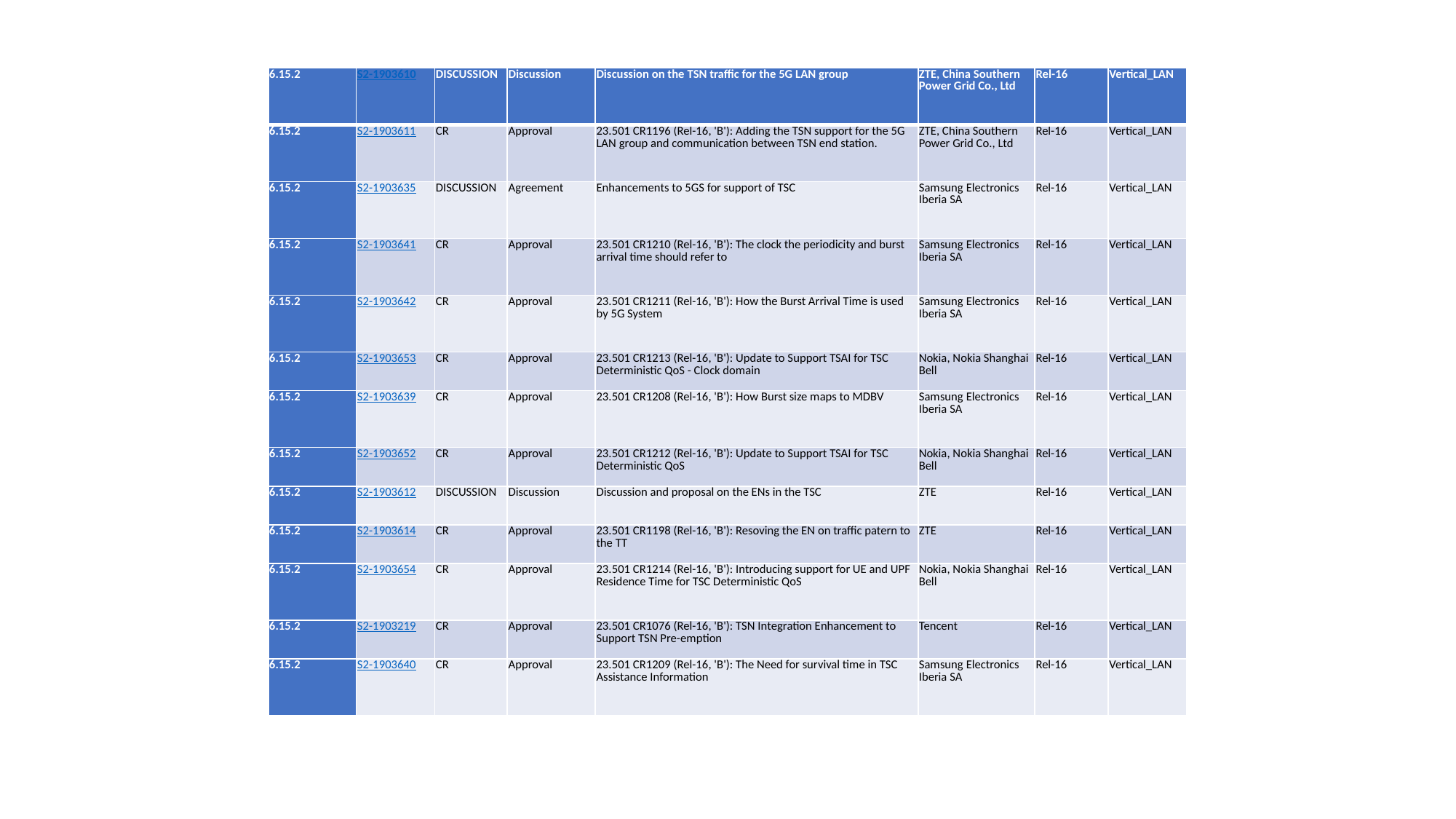

| 6.15.2 | S2-1903610 | DISCUSSION | Discussion | Discussion on the TSN traffic for the 5G LAN group | ZTE, China Southern Power Grid Co., Ltd | Rel-16 | Vertical\_LAN |
| --- | --- | --- | --- | --- | --- | --- | --- |
| 6.15.2 | S2-1903611 | CR | Approval | 23.501 CR1196 (Rel-16, 'B'): Adding the TSN support for the 5G LAN group and communication between TSN end station. | ZTE, China Southern Power Grid Co., Ltd | Rel-16 | Vertical\_LAN |
| 6.15.2 | S2-1903635 | DISCUSSION | Agreement | Enhancements to 5GS for support of TSC | Samsung Electronics Iberia SA | Rel-16 | Vertical\_LAN |
| 6.15.2 | S2-1903641 | CR | Approval | 23.501 CR1210 (Rel-16, 'B'): The clock the periodicity and burst arrival time should refer to | Samsung Electronics Iberia SA | Rel-16 | Vertical\_LAN |
| 6.15.2 | S2-1903642 | CR | Approval | 23.501 CR1211 (Rel-16, 'B'): How the Burst Arrival Time is used by 5G System | Samsung Electronics Iberia SA | Rel-16 | Vertical\_LAN |
| 6.15.2 | S2-1903653 | CR | Approval | 23.501 CR1213 (Rel-16, 'B'): Update to Support TSAI for TSC Deterministic QoS - Clock domain | Nokia, Nokia Shanghai Bell | Rel-16 | Vertical\_LAN |
| 6.15.2 | S2-1903639 | CR | Approval | 23.501 CR1208 (Rel-16, 'B'): How Burst size maps to MDBV | Samsung Electronics Iberia SA | Rel-16 | Vertical\_LAN |
| 6.15.2 | S2-1903652 | CR | Approval | 23.501 CR1212 (Rel-16, 'B'): Update to Support TSAI for TSC Deterministic QoS | Nokia, Nokia Shanghai Bell | Rel-16 | Vertical\_LAN |
| 6.15.2 | S2-1903612 | DISCUSSION | Discussion | Discussion and proposal on the ENs in the TSC | ZTE | Rel-16 | Vertical\_LAN |
| 6.15.2 | S2-1903614 | CR | Approval | 23.501 CR1198 (Rel-16, 'B'): Resoving the EN on traffic patern to the TT | ZTE | Rel-16 | Vertical\_LAN |
| 6.15.2 | S2-1903654 | CR | Approval | 23.501 CR1214 (Rel-16, 'B'): Introducing support for UE and UPF Residence Time for TSC Deterministic QoS | Nokia, Nokia Shanghai Bell | Rel-16 | Vertical\_LAN |
| 6.15.2 | S2-1903219 | CR | Approval | 23.501 CR1076 (Rel-16, 'B'): TSN Integration Enhancement to Support TSN Pre-emption | Tencent | Rel-16 | Vertical\_LAN |
| 6.15.2 | S2-1903640 | CR | Approval | 23.501 CR1209 (Rel-16, 'B'): The Need for survival time in TSC Assistance Information | Samsung Electronics Iberia SA | Rel-16 | Vertical\_LAN |